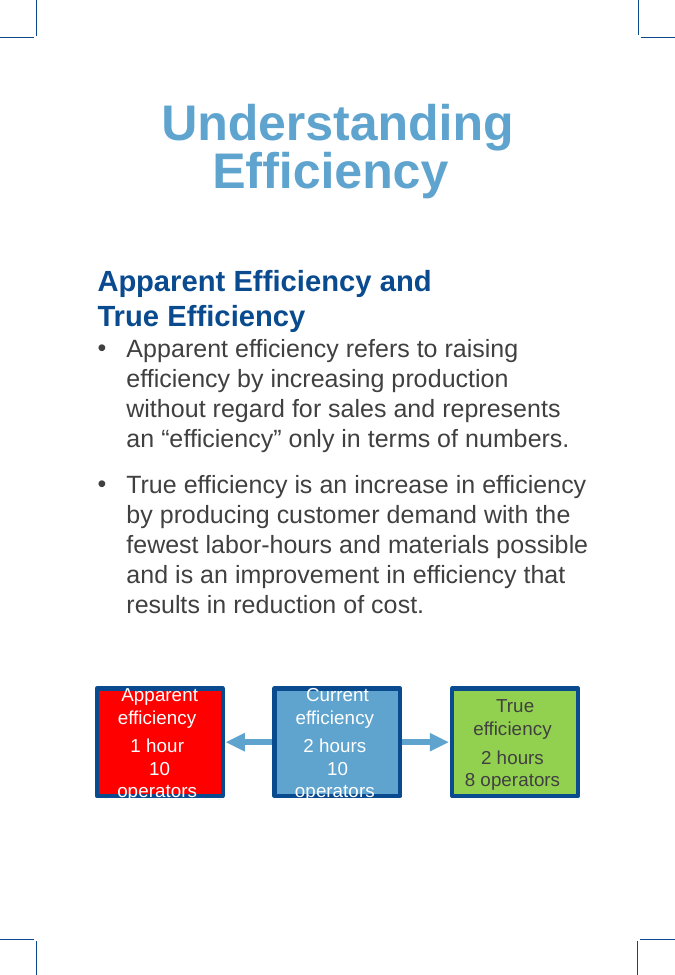

# Understanding Efficiency
Apparent Efficiency and
True Efficiency
Apparent efficiency refers to raising efficiency by increasing production without regard for sales and represents an “efficiency” only in terms of numbers.
True efficiency is an increase in efficiency by producing customer demand with the fewest labor-hours and materials possible and is an improvement in efficiency that results in reduction of cost.

Apparent efficiency
1 hour
10 operators
Current efficiency
2 hours
10 operators
True efficiency
2 hours
8 operators